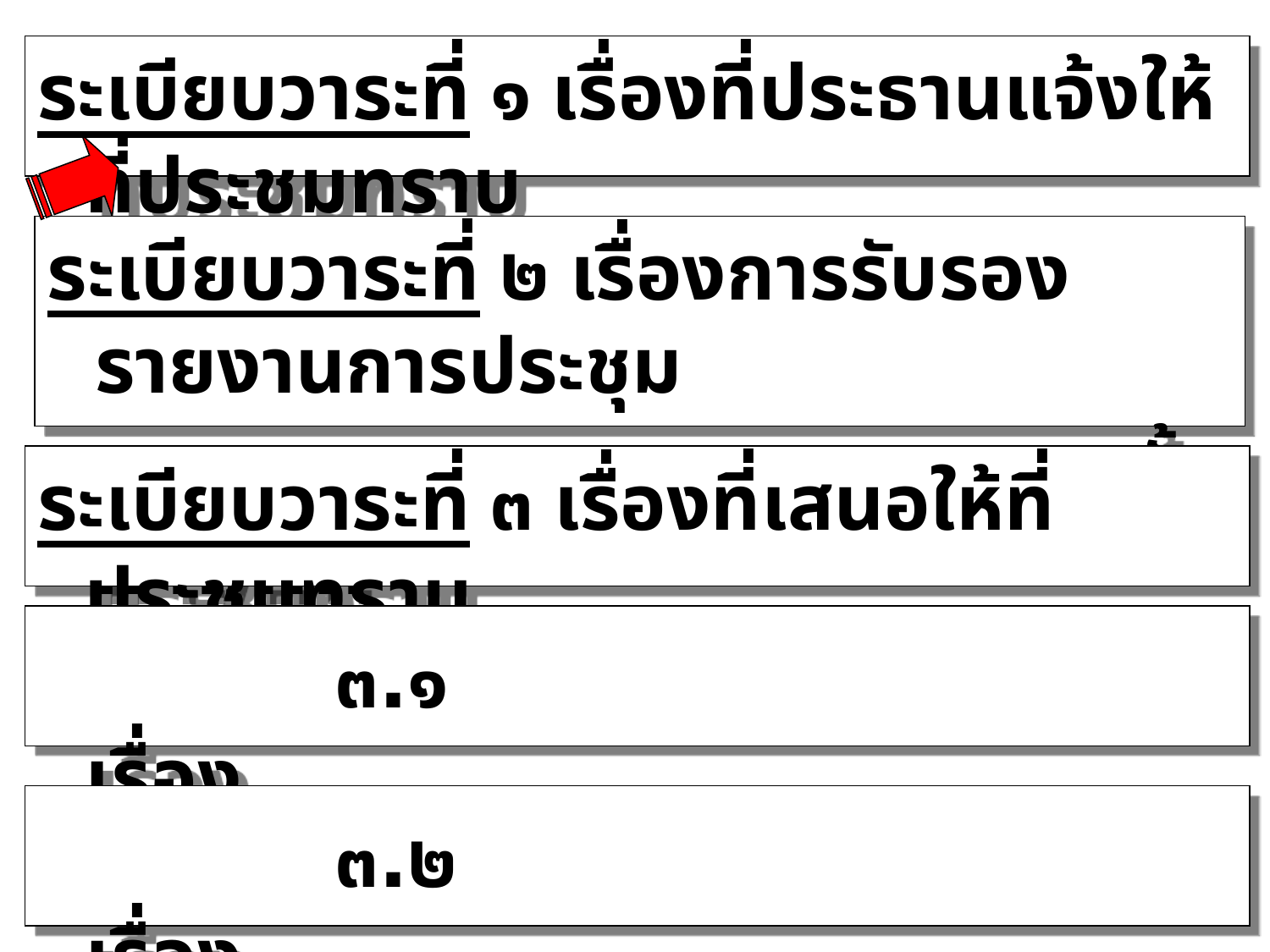

ระเบียบวาระที่ ๑ เรื่องที่ประธานแจ้งให้ที่ประชุมทราบ

ระเบียบวาระที่ ๒ เรื่องการรับรองรายงานการประชุม
               คณะกรรมการ ........ ครั้งที่ ../....
ระเบียบวาระที่ ๓ เรื่องที่เสนอให้ที่ประชุมทราบ
            ๓.๑ เรื่อง ............................
            ๓.๒ เรื่อง ............................